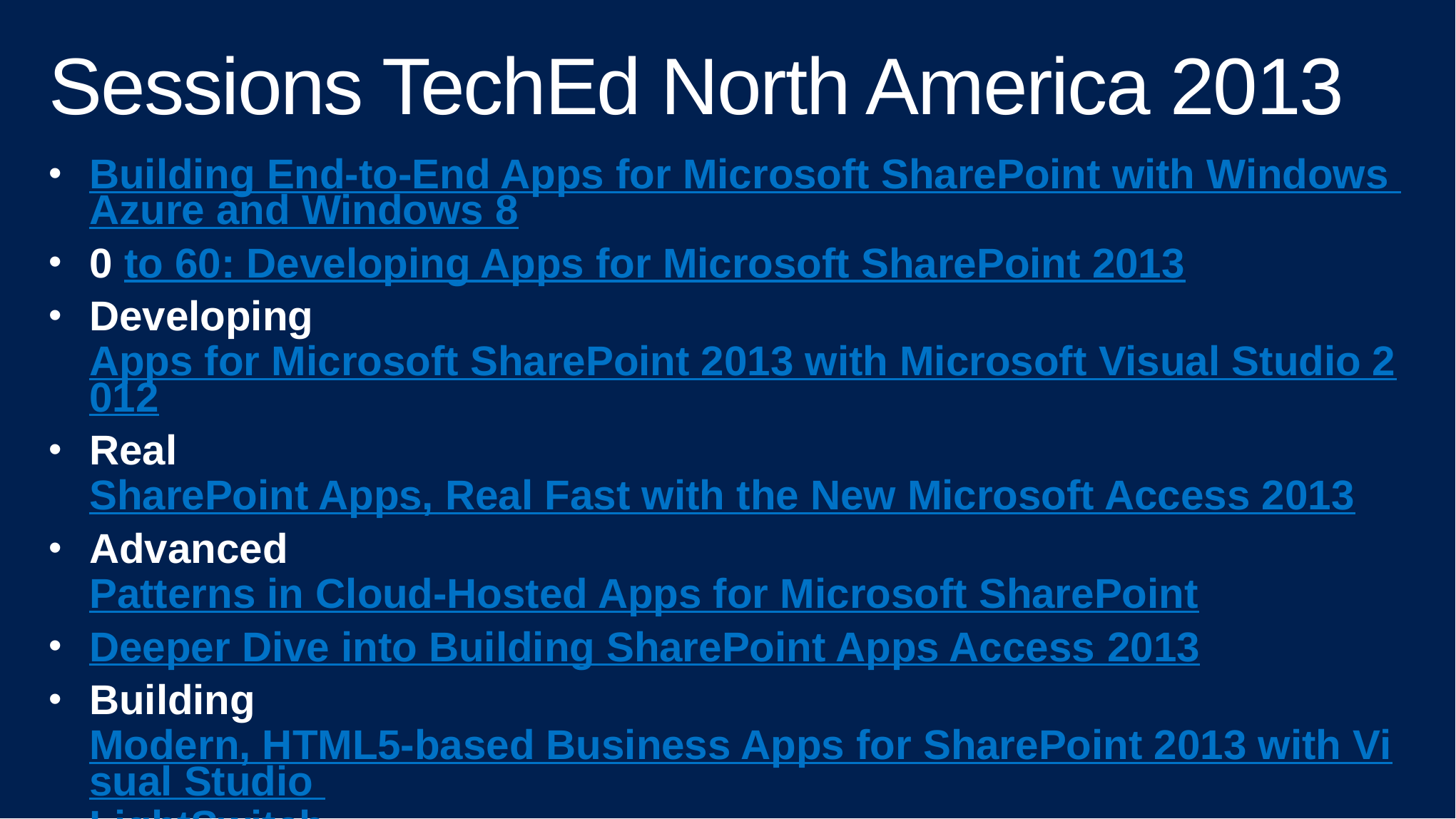

# Sessions TechEd North America 2013
Building End-to-End Apps for Microsoft SharePoint with Windows Azure and Windows 8
0 to 60: Developing Apps for Microsoft SharePoint 2013
Developing Apps for Microsoft SharePoint 2013 with Microsoft Visual Studio 2012
Real SharePoint Apps, Real Fast with the New Microsoft Access 2013
Advanced Patterns in Cloud-Hosted Apps for Microsoft SharePoint
Deeper Dive into Building SharePoint Apps Access 2013
Building Modern, HTML5-based Business Apps for SharePoint 2013 with Visual Studio LightSwitch